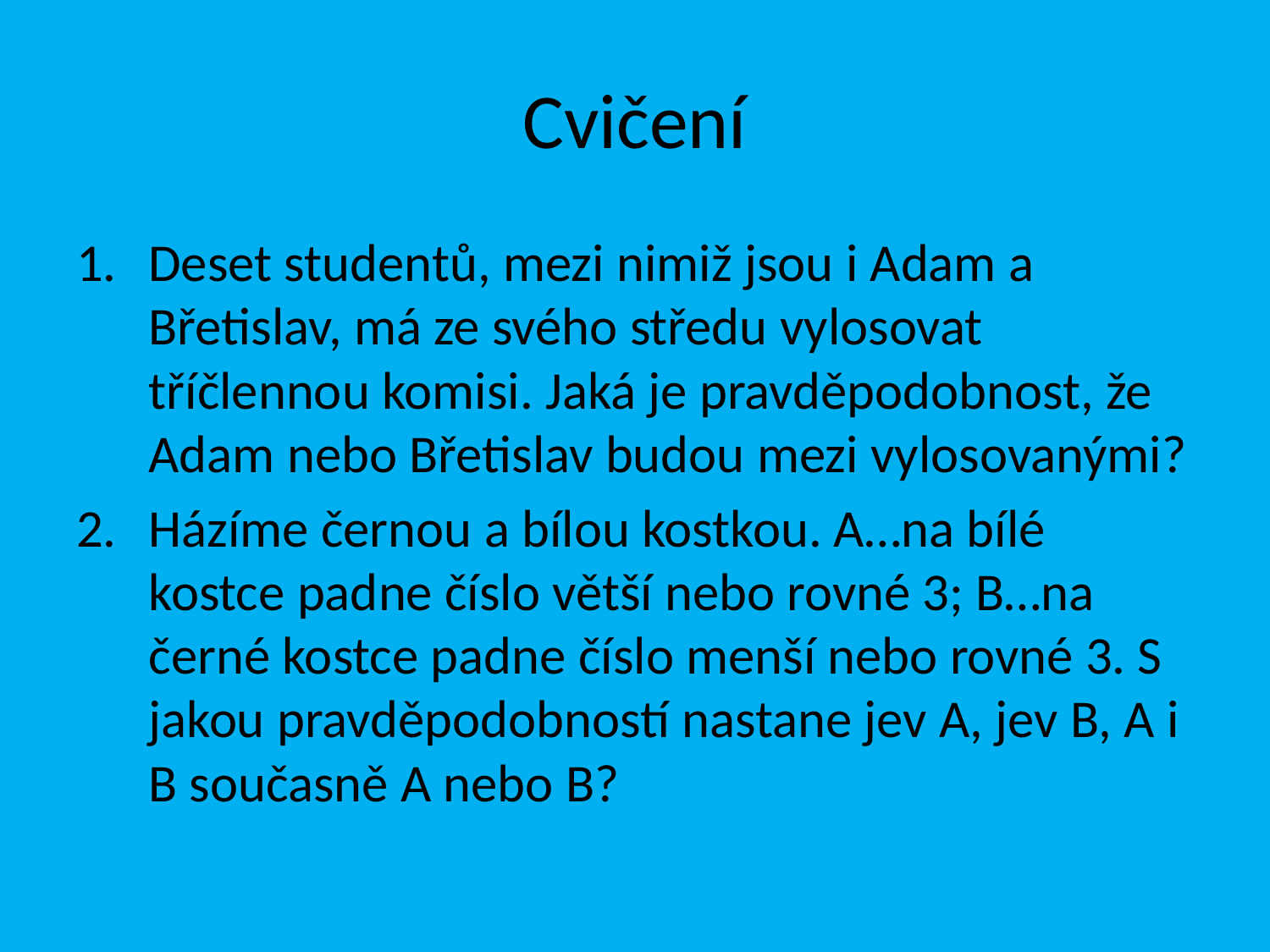

# Cvičení
Deset studentů, mezi nimiž jsou i Adam a Břetislav, má ze svého středu vylosovat tříčlennou komisi. Jaká je pravděpodobnost, že Adam nebo Břetislav budou mezi vylosovanými?
Házíme černou a bílou kostkou. A…na bílé kostce padne číslo větší nebo rovné 3; B…na černé kostce padne číslo menší nebo rovné 3. S jakou pravděpodobností nastane jev A, jev B, A i B současně A nebo B?